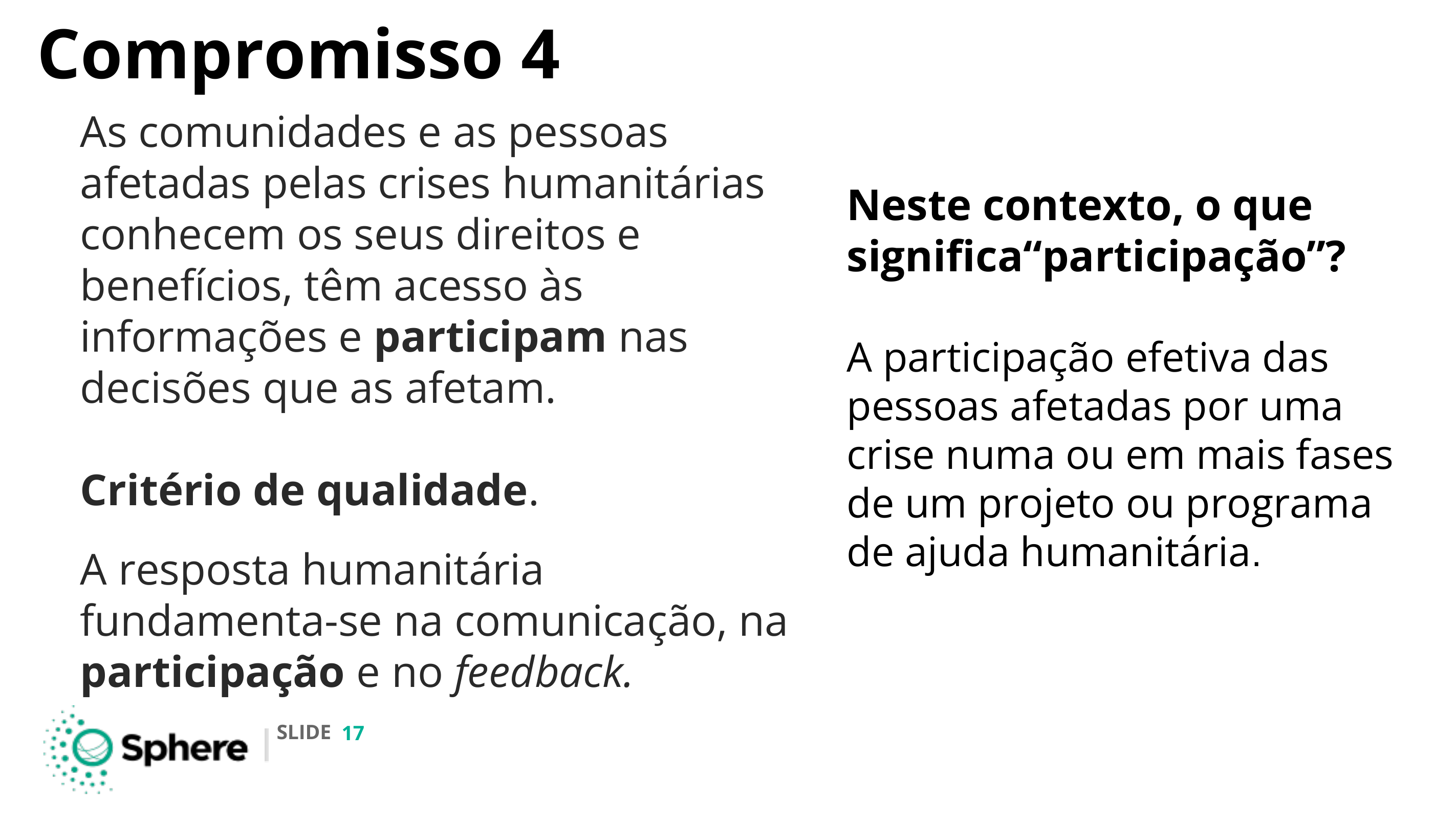

# Compromisso 4
As comunidades e as pessoas afetadas pelas crises humanitárias conhecem os seus direitos e benefícios, têm acesso às informações e participam nas decisões que as afetam.
Critério de qualidade.
A resposta humanitária fundamenta-se na comunicação, na participação e no feedback.
Neste contexto, o que significa“participação”?

A participação efetiva das pessoas afetadas por uma crise numa ou em mais fases de um projeto ou programa de ajuda humanitária.
17